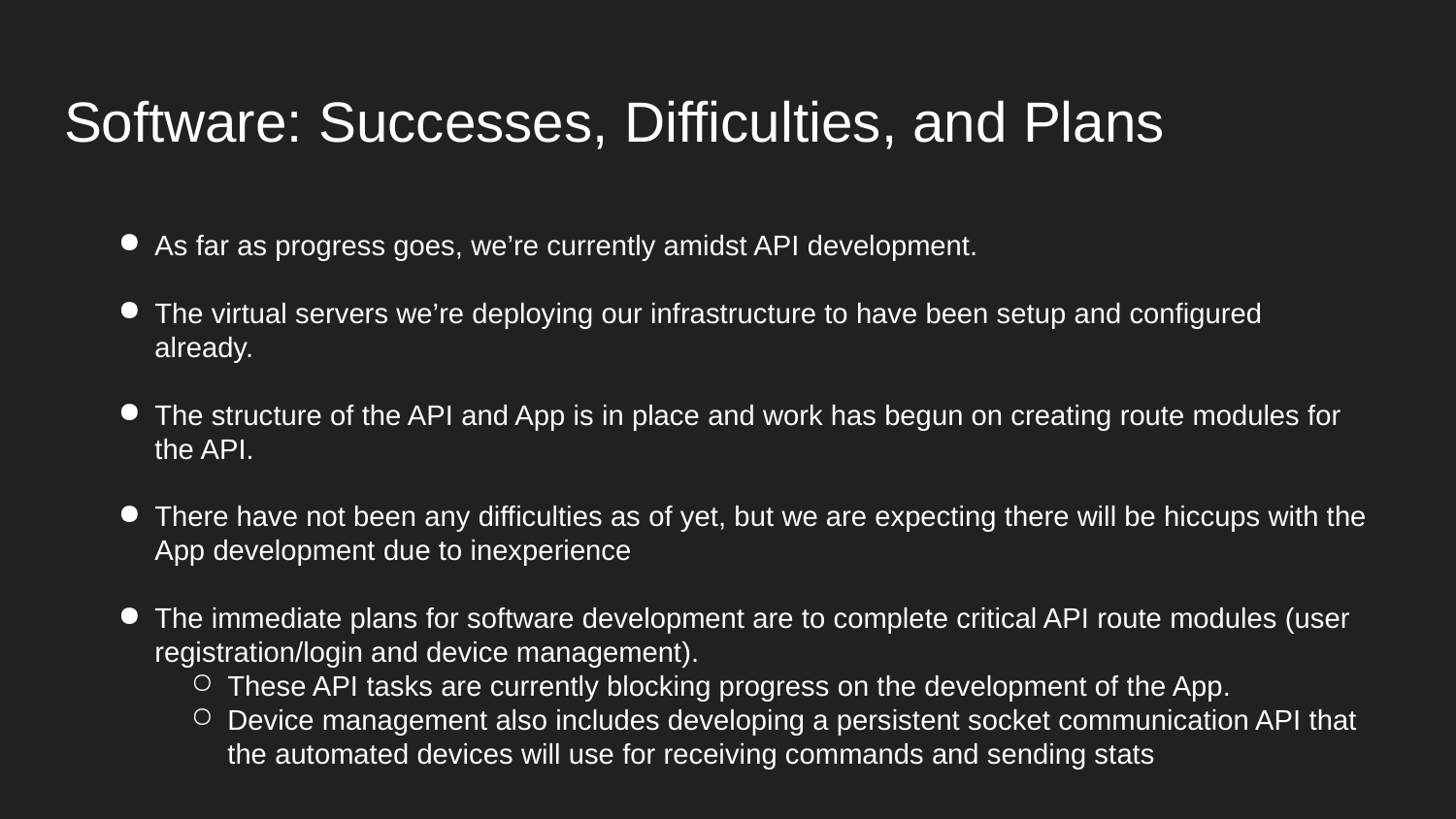

# Software: Successes, Difficulties, and Plans
As far as progress goes, we’re currently amidst API development.

The virtual servers we’re deploying our infrastructure to have been setup and configured already.

The structure of the API and App is in place and work has begun on creating route modules for the API.

There have not been any difficulties as of yet, but we are expecting there will be hiccups with the App development due to inexperience

The immediate plans for software development are to complete critical API route modules (user registration/login and device management).
These API tasks are currently blocking progress on the development of the App.
Device management also includes developing a persistent socket communication API that the automated devices will use for receiving commands and sending stats